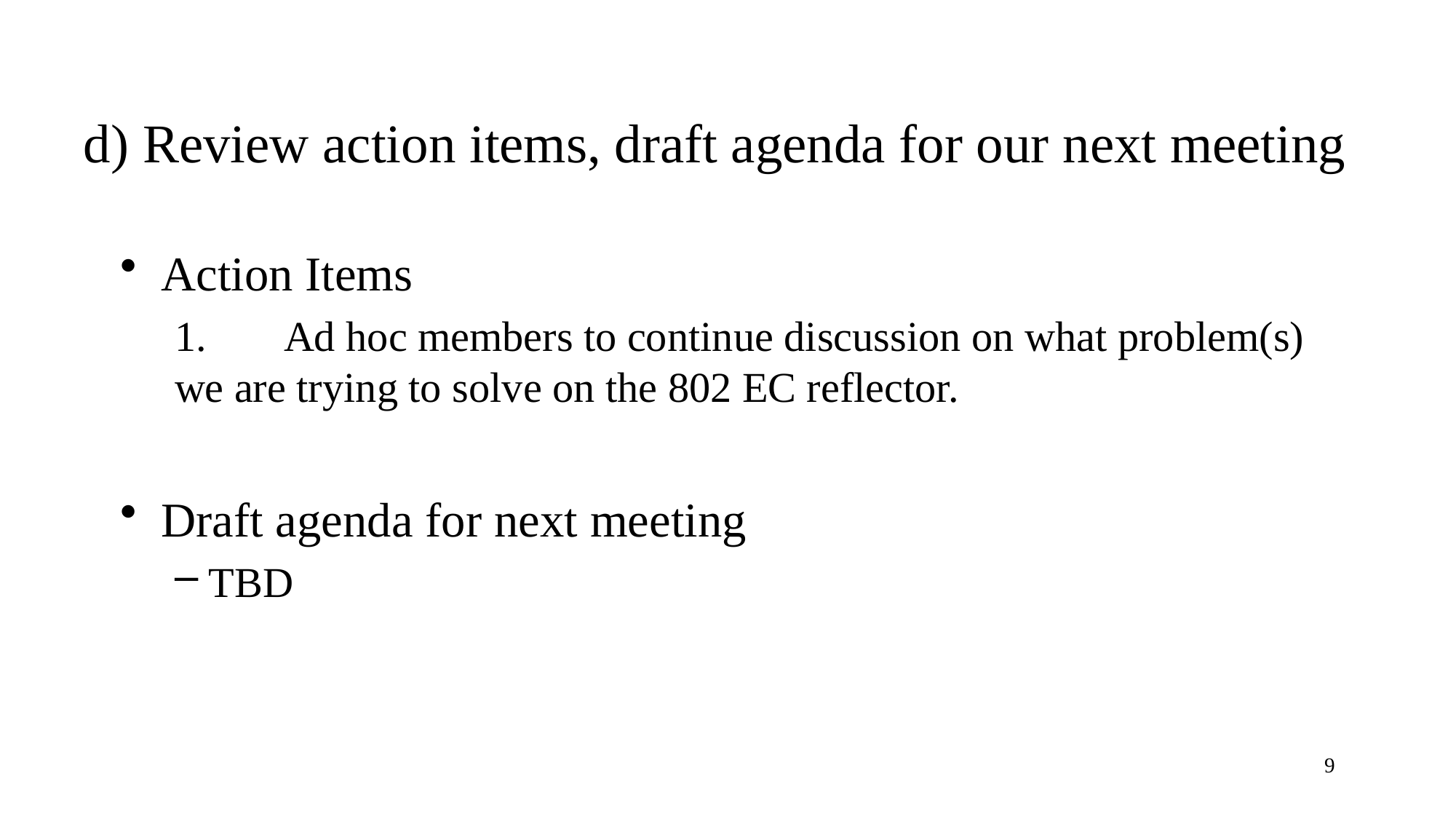

# d) Review action items, draft agenda for our next meeting
Action Items
1.	Ad hoc members to continue discussion on what problem(s) we are trying to solve on the 802 EC reflector.

Draft agenda for next meeting
TBD
9